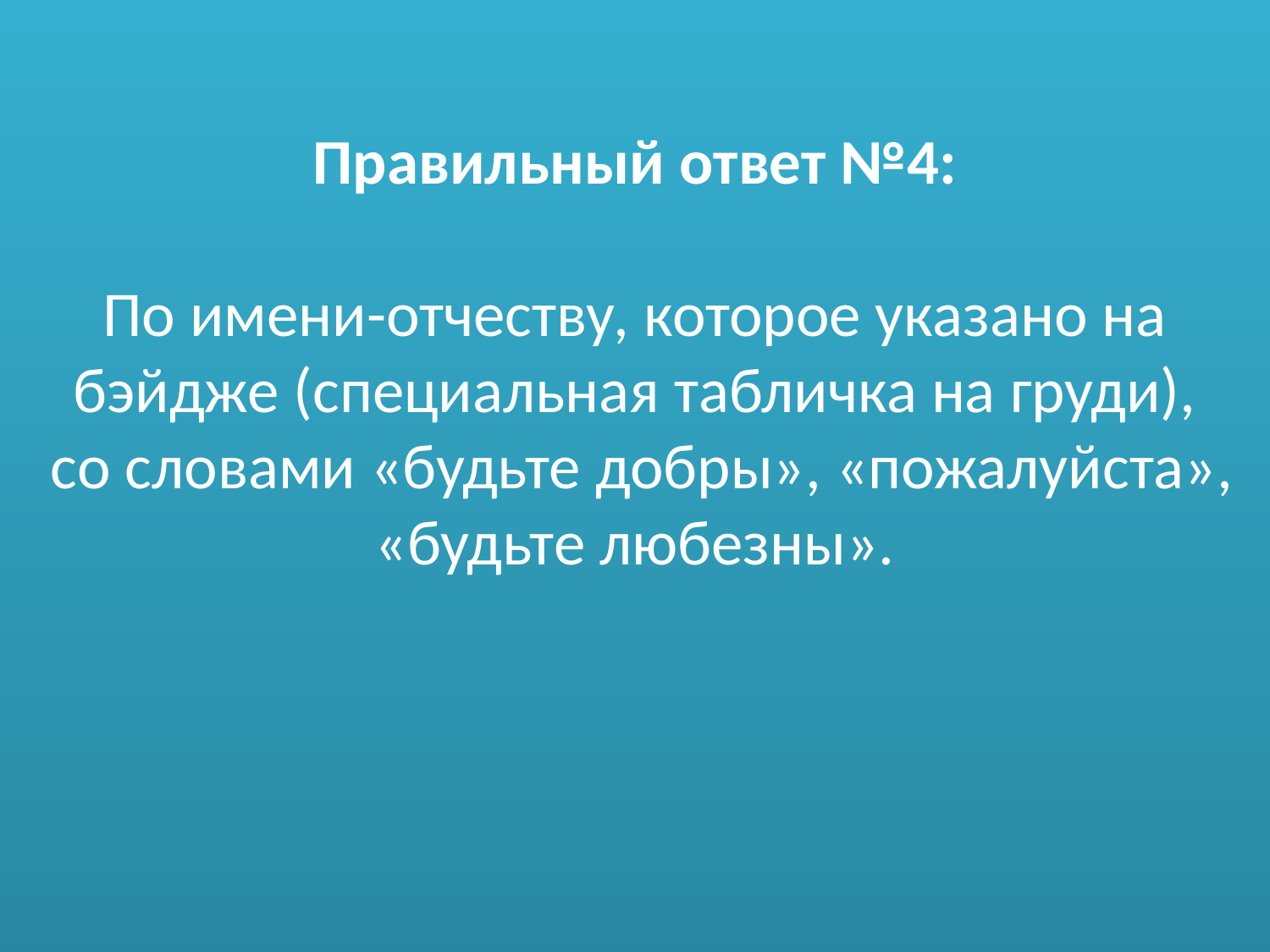

# Правильный ответ №4: По имени-отчеству, которое указано на бэйдже (специальная табличка на груди), со словами «будьте добры», «пожалуйста», «будьте любезны».